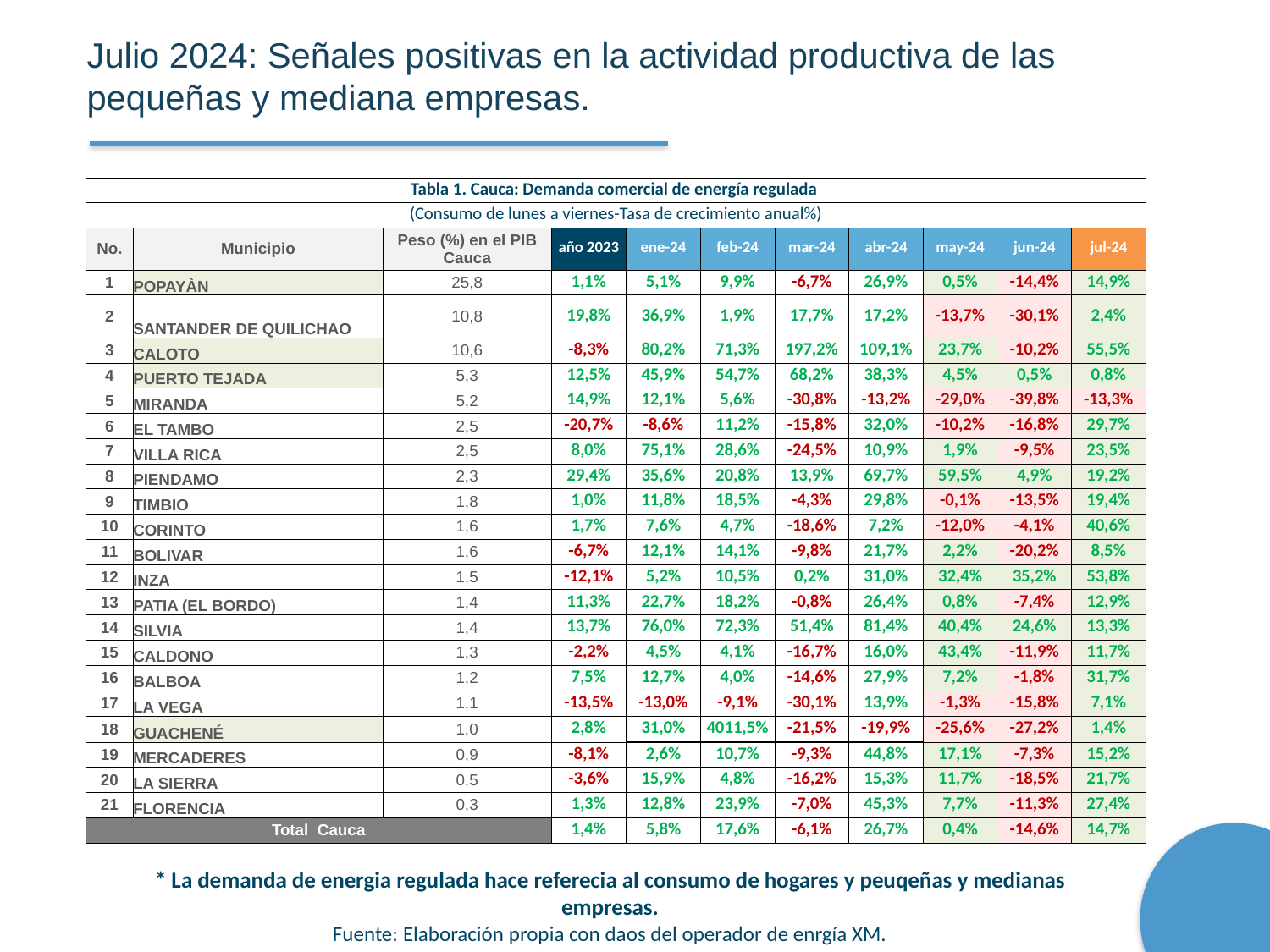

Julio 2024: Señales positivas en la actividad productiva de las pequeñas y mediana empresas.
| Tabla 1. Cauca: Demanda comercial de energía regulada |  |  |  |  |  |  |  |  |  |  |
| --- | --- | --- | --- | --- | --- | --- | --- | --- | --- | --- |
| (Consumo de lunes a viernes-Tasa de crecimiento anual%) |  |  |  |  |  |  |  |  |  |  |
| No. | Municipio | Peso (%) en el PIB Cauca | año 2023 | ene-24 | feb-24 | mar-24 | abr-24 | may-24 | jun-24 | jul-24 |
| 1 | POPAYÀN | 25,8 | 1,1% | 5,1% | 9,9% | -6,7% | 26,9% | 0,5% | -14,4% | 14,9% |
| 2 | SANTANDER DE QUILICHAO | 10,8 | 19,8% | 36,9% | 1,9% | 17,7% | 17,2% | -13,7% | -30,1% | 2,4% |
| 3 | CALOTO | 10,6 | -8,3% | 80,2% | 71,3% | 197,2% | 109,1% | 23,7% | -10,2% | 55,5% |
| 4 | PUERTO TEJADA | 5,3 | 12,5% | 45,9% | 54,7% | 68,2% | 38,3% | 4,5% | 0,5% | 0,8% |
| 5 | MIRANDA | 5,2 | 14,9% | 12,1% | 5,6% | -30,8% | -13,2% | -29,0% | -39,8% | -13,3% |
| 6 | EL TAMBO | 2,5 | -20,7% | -8,6% | 11,2% | -15,8% | 32,0% | -10,2% | -16,8% | 29,7% |
| 7 | VILLA RICA | 2,5 | 8,0% | 75,1% | 28,6% | -24,5% | 10,9% | 1,9% | -9,5% | 23,5% |
| 8 | PIENDAMO | 2,3 | 29,4% | 35,6% | 20,8% | 13,9% | 69,7% | 59,5% | 4,9% | 19,2% |
| 9 | TIMBIO | 1,8 | 1,0% | 11,8% | 18,5% | -4,3% | 29,8% | -0,1% | -13,5% | 19,4% |
| 10 | CORINTO | 1,6 | 1,7% | 7,6% | 4,7% | -18,6% | 7,2% | -12,0% | -4,1% | 40,6% |
| 11 | BOLIVAR | 1,6 | -6,7% | 12,1% | 14,1% | -9,8% | 21,7% | 2,2% | -20,2% | 8,5% |
| 12 | INZA | 1,5 | -12,1% | 5,2% | 10,5% | 0,2% | 31,0% | 32,4% | 35,2% | 53,8% |
| 13 | PATIA (EL BORDO) | 1,4 | 11,3% | 22,7% | 18,2% | -0,8% | 26,4% | 0,8% | -7,4% | 12,9% |
| 14 | SILVIA | 1,4 | 13,7% | 76,0% | 72,3% | 51,4% | 81,4% | 40,4% | 24,6% | 13,3% |
| 15 | CALDONO | 1,3 | -2,2% | 4,5% | 4,1% | -16,7% | 16,0% | 43,4% | -11,9% | 11,7% |
| 16 | BALBOA | 1,2 | 7,5% | 12,7% | 4,0% | -14,6% | 27,9% | 7,2% | -1,8% | 31,7% |
| 17 | LA VEGA | 1,1 | -13,5% | -13,0% | -9,1% | -30,1% | 13,9% | -1,3% | -15,8% | 7,1% |
| 18 | GUACHENÉ | 1,0 | 2,8% | 31,0% | 4011,5% | -21,5% | -19,9% | -25,6% | -27,2% | 1,4% |
| 19 | MERCADERES | 0,9 | -8,1% | 2,6% | 10,7% | -9,3% | 44,8% | 17,1% | -7,3% | 15,2% |
| 20 | LA SIERRA | 0,5 | -3,6% | 15,9% | 4,8% | -16,2% | 15,3% | 11,7% | -18,5% | 21,7% |
| 21 | FLORENCIA | 0,3 | 1,3% | 12,8% | 23,9% | -7,0% | 45,3% | 7,7% | -11,3% | 27,4% |
| Total Cauca |  |  | 1,4% | 5,8% | 17,6% | -6,1% | 26,7% | 0,4% | -14,6% | 14,7% |
* La demanda de energia regulada hace referecia al consumo de hogares y peuqeñas y medianas empresas.
Fuente: Elaboración propia con daos del operador de enrgía XM.